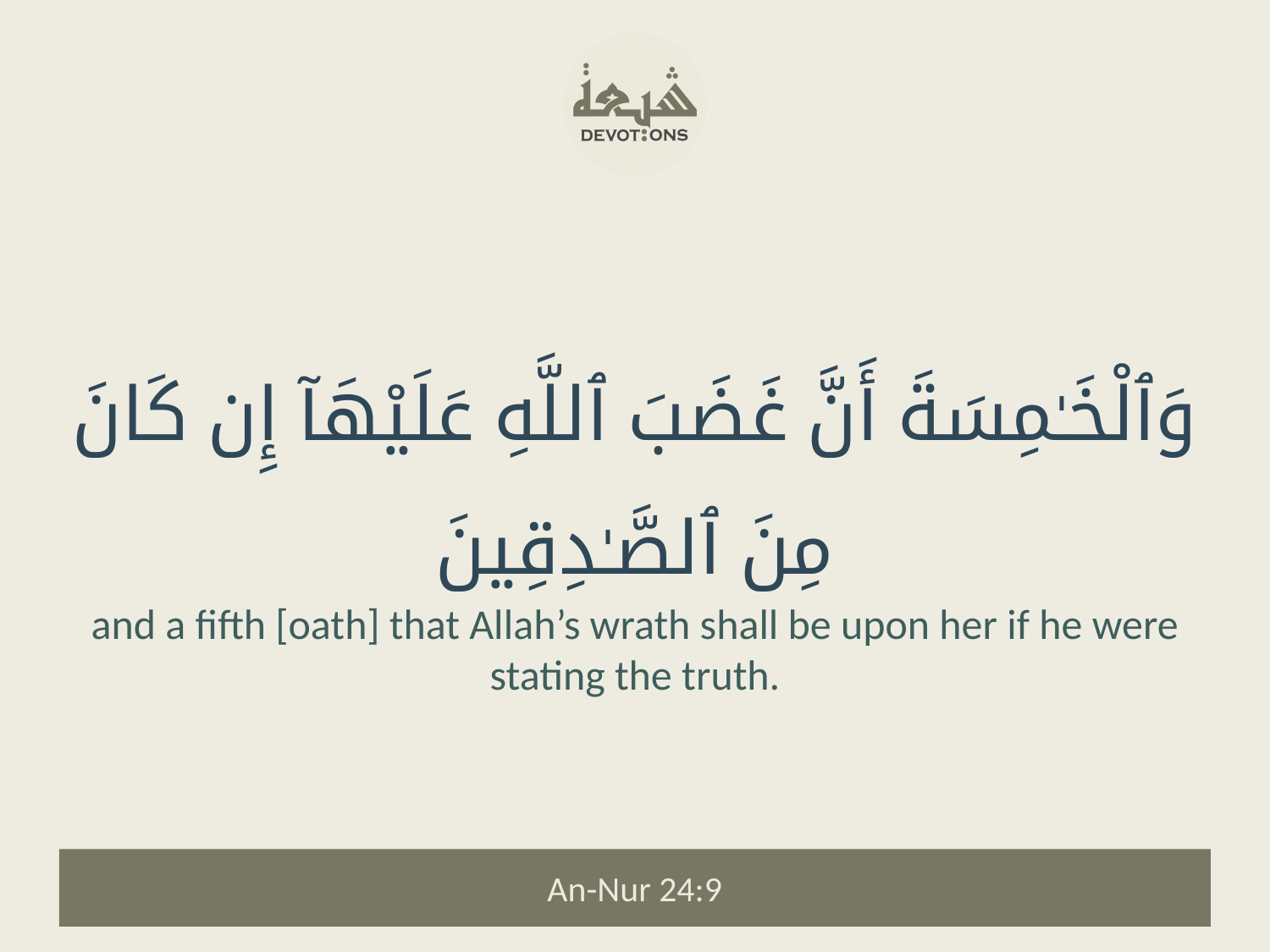

وَٱلْخَـٰمِسَةَ أَنَّ غَضَبَ ٱللَّهِ عَلَيْهَآ إِن كَانَ مِنَ ٱلصَّـٰدِقِينَ
and a fifth [oath] that Allah’s wrath shall be upon her if he were stating the truth.
An-Nur 24:9